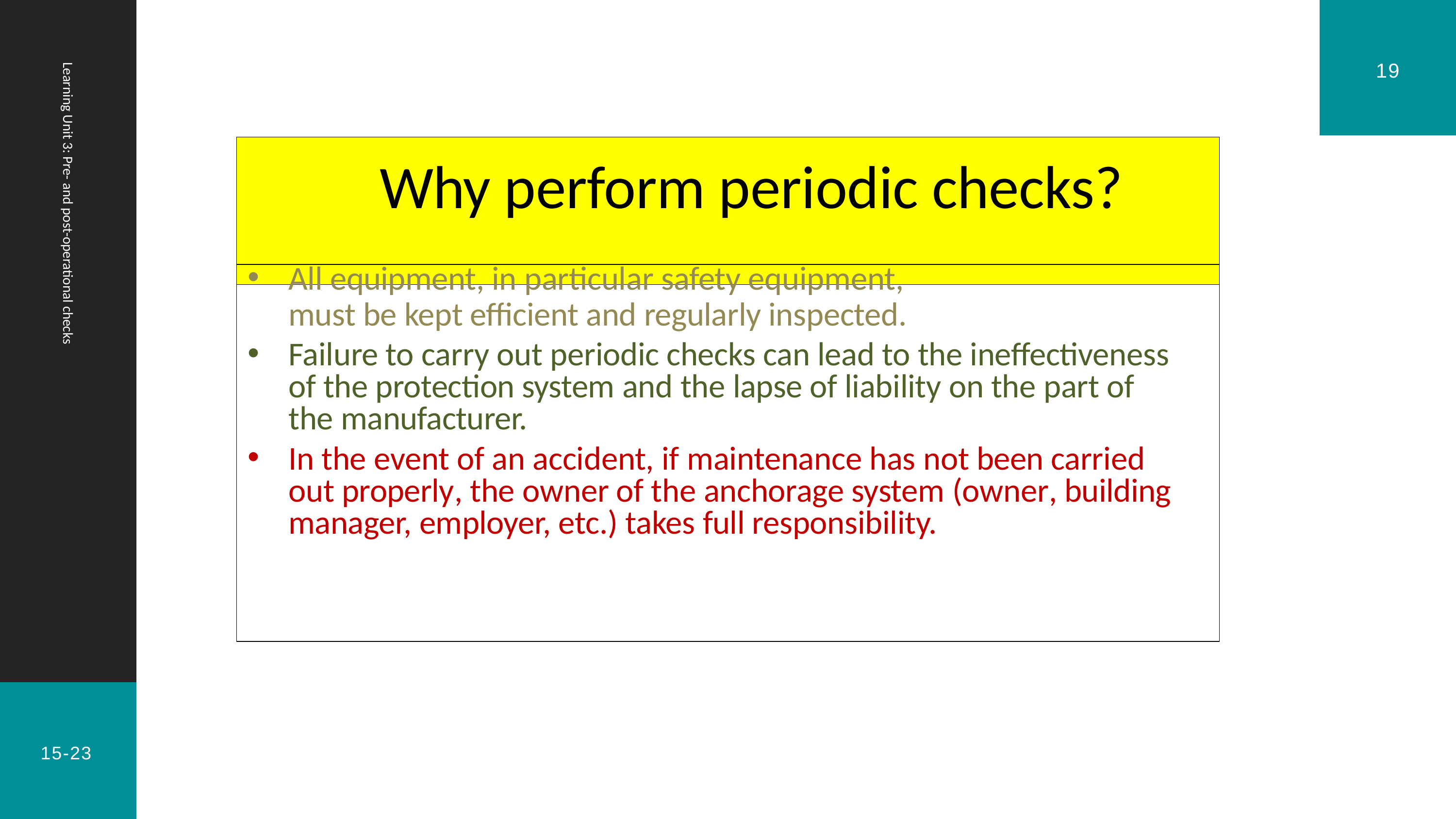

127
19
# Why perform periodic checks?
All equipment, in particular safety equipment,
must be kept efficient and regularly inspected.
Failure to carry out periodic checks can lead to the ineffectiveness of the protection system and the lapse of liability on the part of the manufacturer.
In the event of an accident, if maintenance has not been carried out properly, the owner of the anchorage system (owner, building manager, employer, etc.) takes full responsibility.

Learning Unit 3: Pre- and post-operational checks

15-23